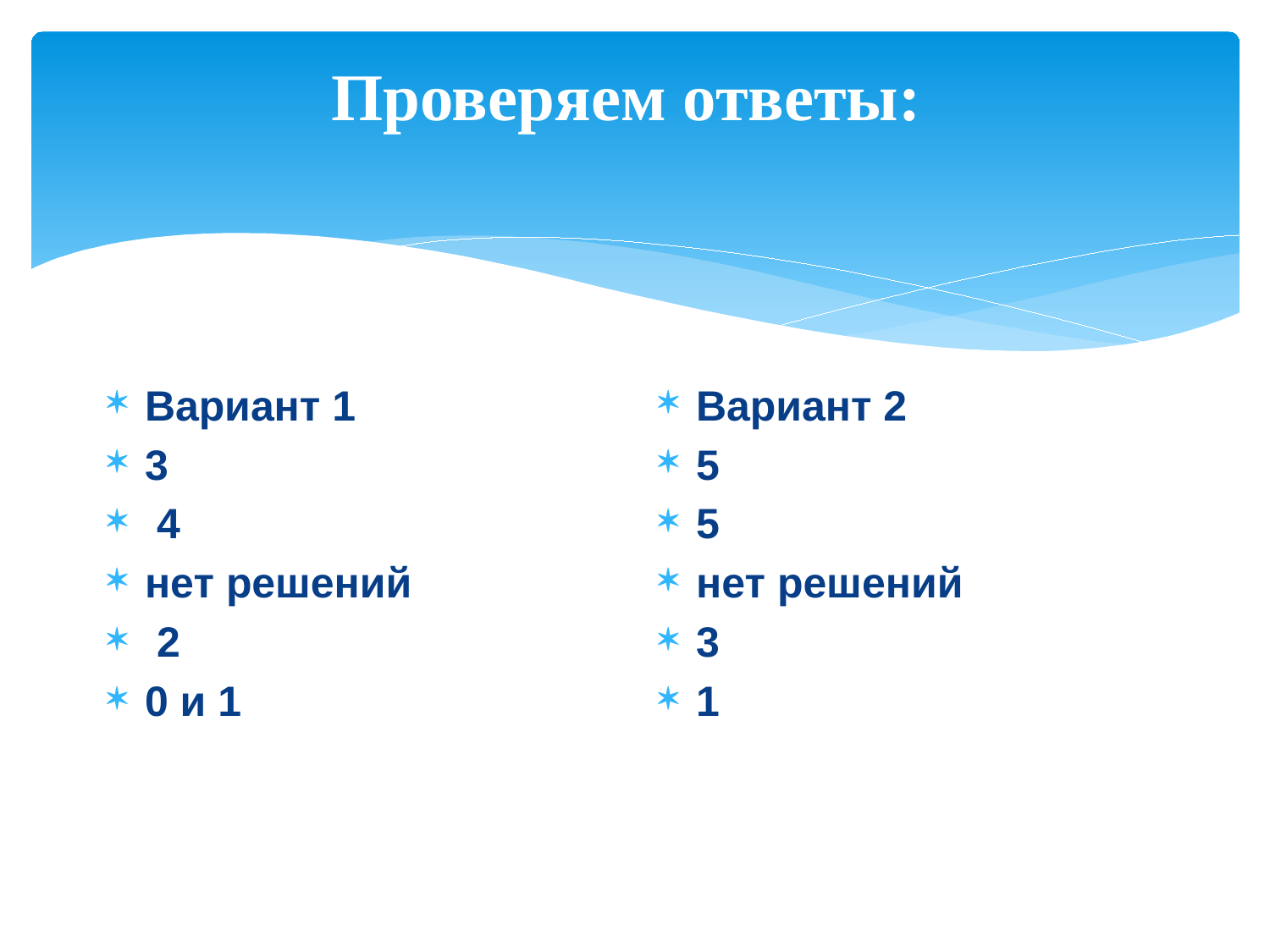

# Проверяем ответы:
Вариант 1
3
 4
нет решений
 2
0 и 1
Вариант 2
5
5
нет решений
3
1